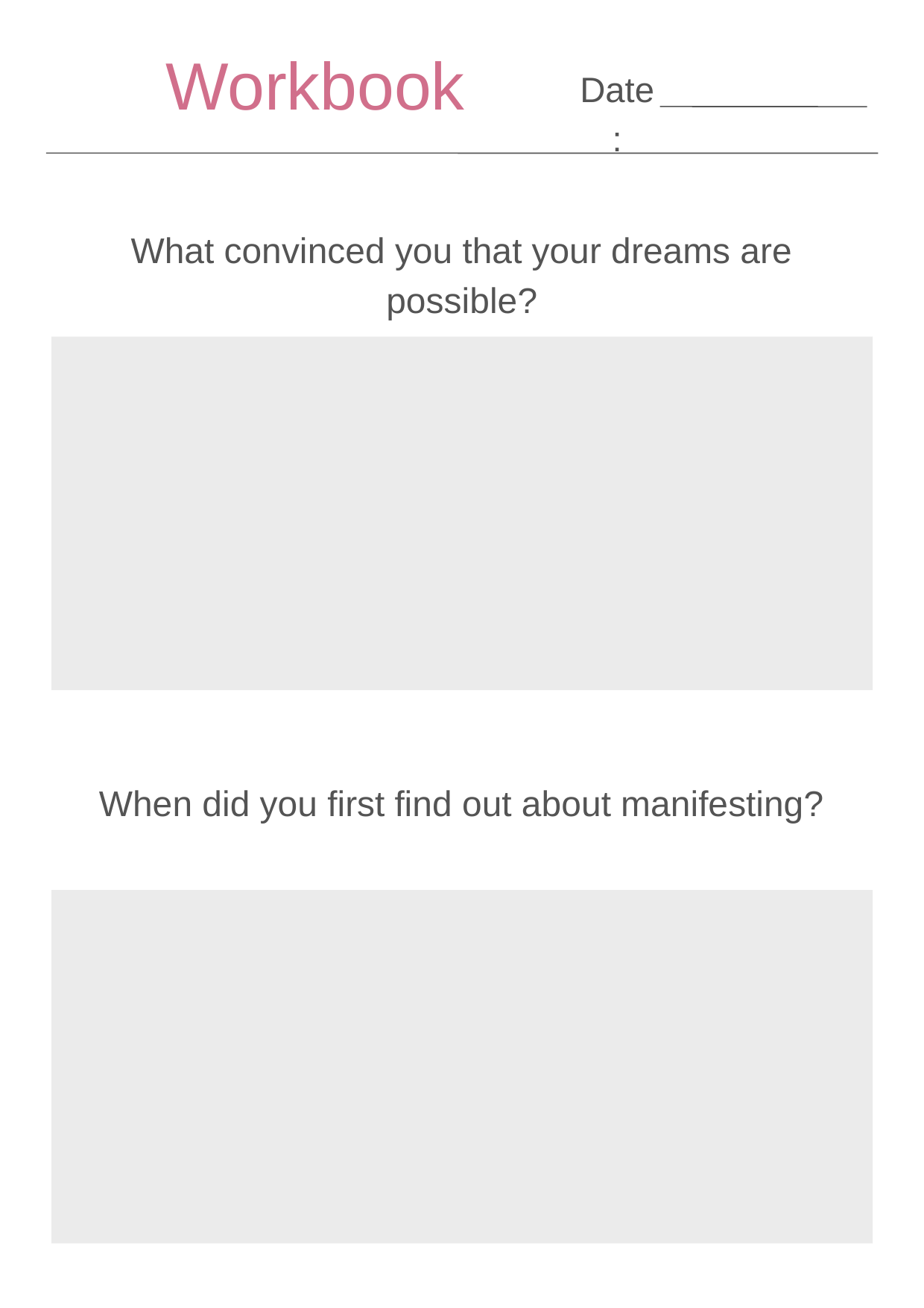

Workbook
Date:

What convinced you that your dreams are possible?

When did you first find out about manifesting?